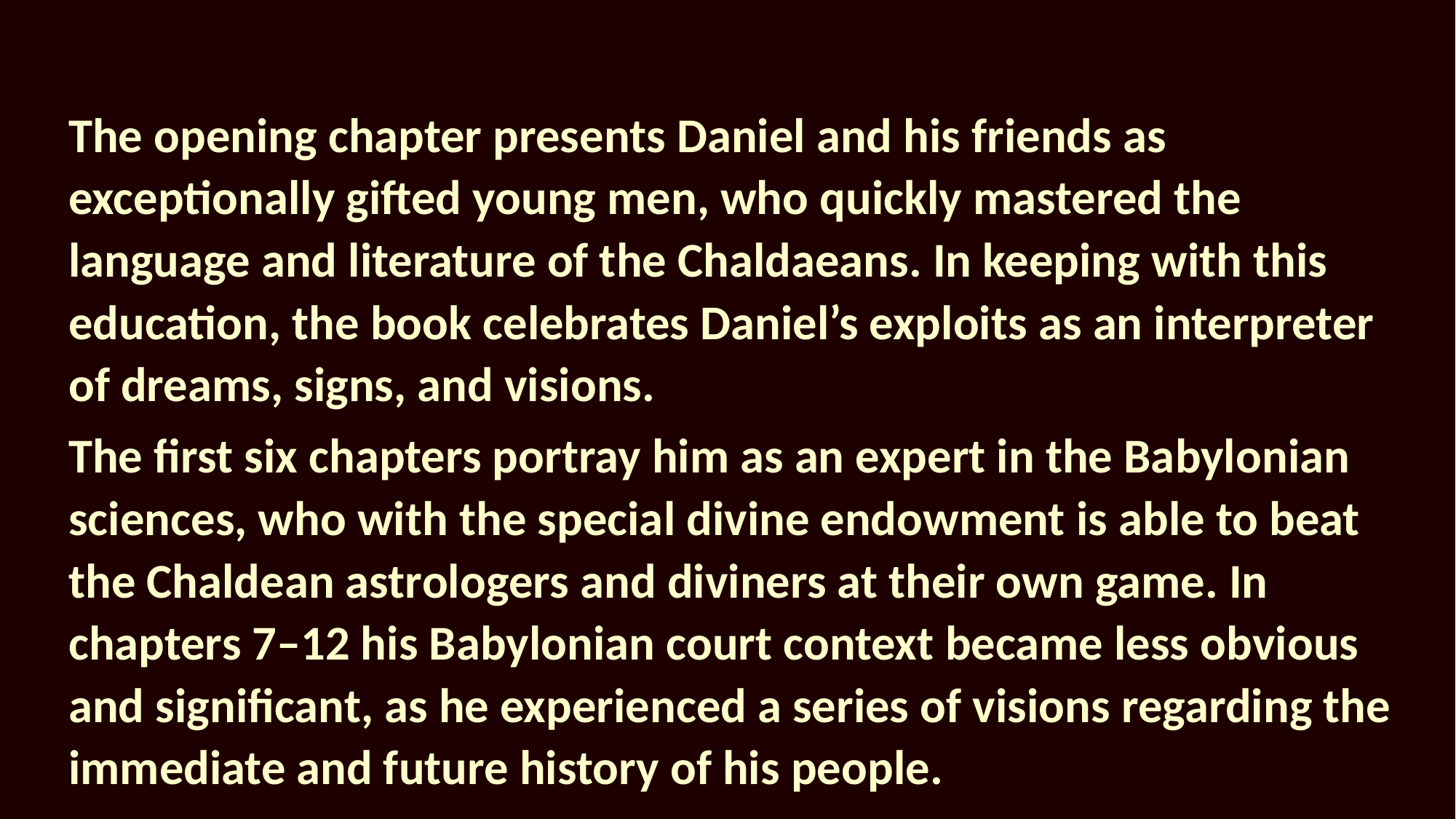

The opening chapter presents Daniel and his friends as exceptionally gifted young men, who quickly mastered the language and literature of the Chaldaeans. In keeping with this education, the book celebrates Daniel’s exploits as an interpreter of dreams, signs, and visions.
The first six chapters portray him as an expert in the Babylonian sciences, who with the special divine endowment is able to beat the Chaldean astrologers and diviners at their own game. In chapters 7–12 his Babylonian court context became less obvious and significant, as he experienced a series of visions regarding the immediate and future history of his people.